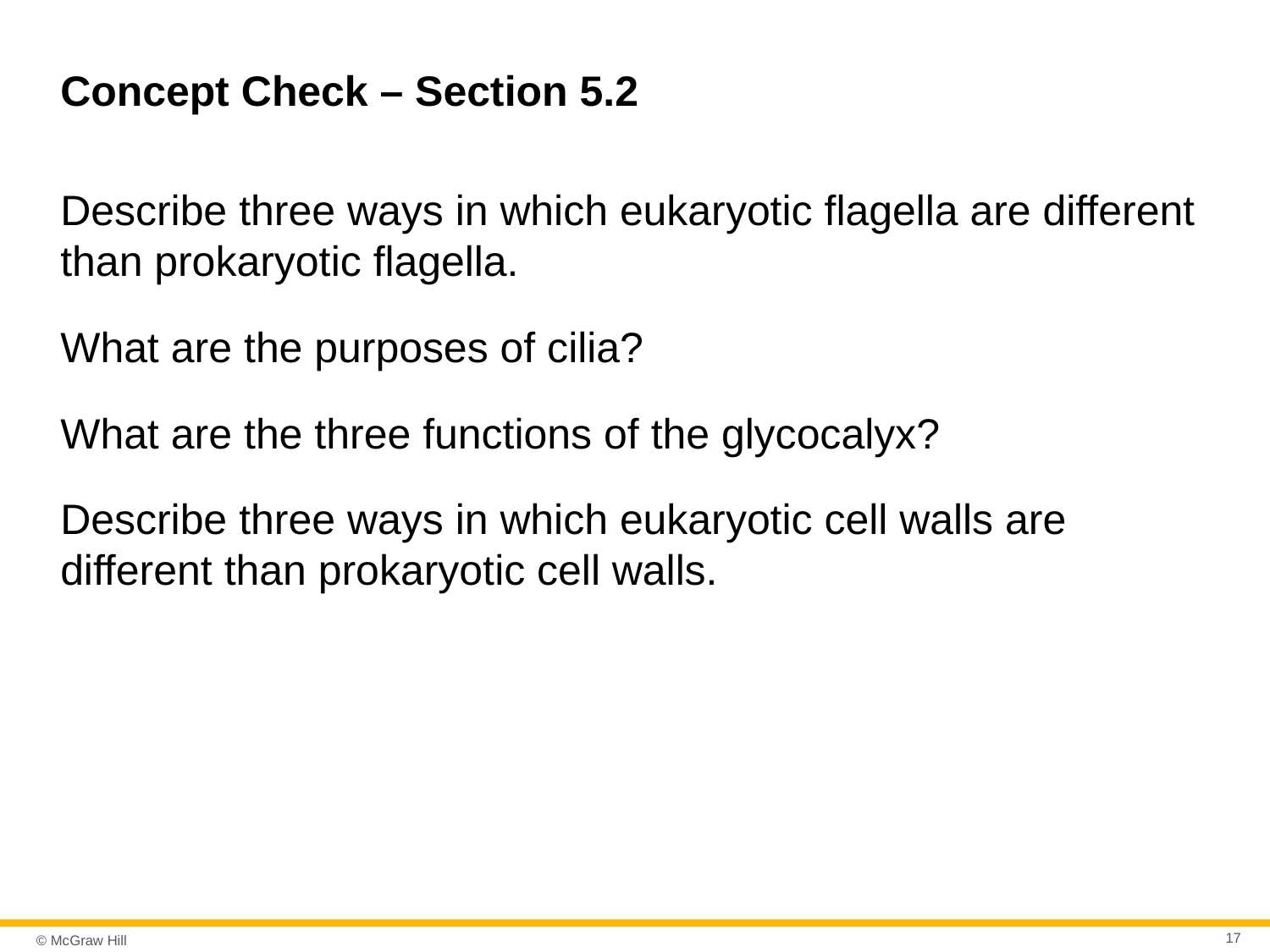

# Concept Check – Section 5.2
Describe three ways in which eukaryotic flagella are different than prokaryotic flagella.
What are the purposes of cilia?
What are the three functions of the glycocalyx?
Describe three ways in which eukaryotic cell walls are different than prokaryotic cell walls.